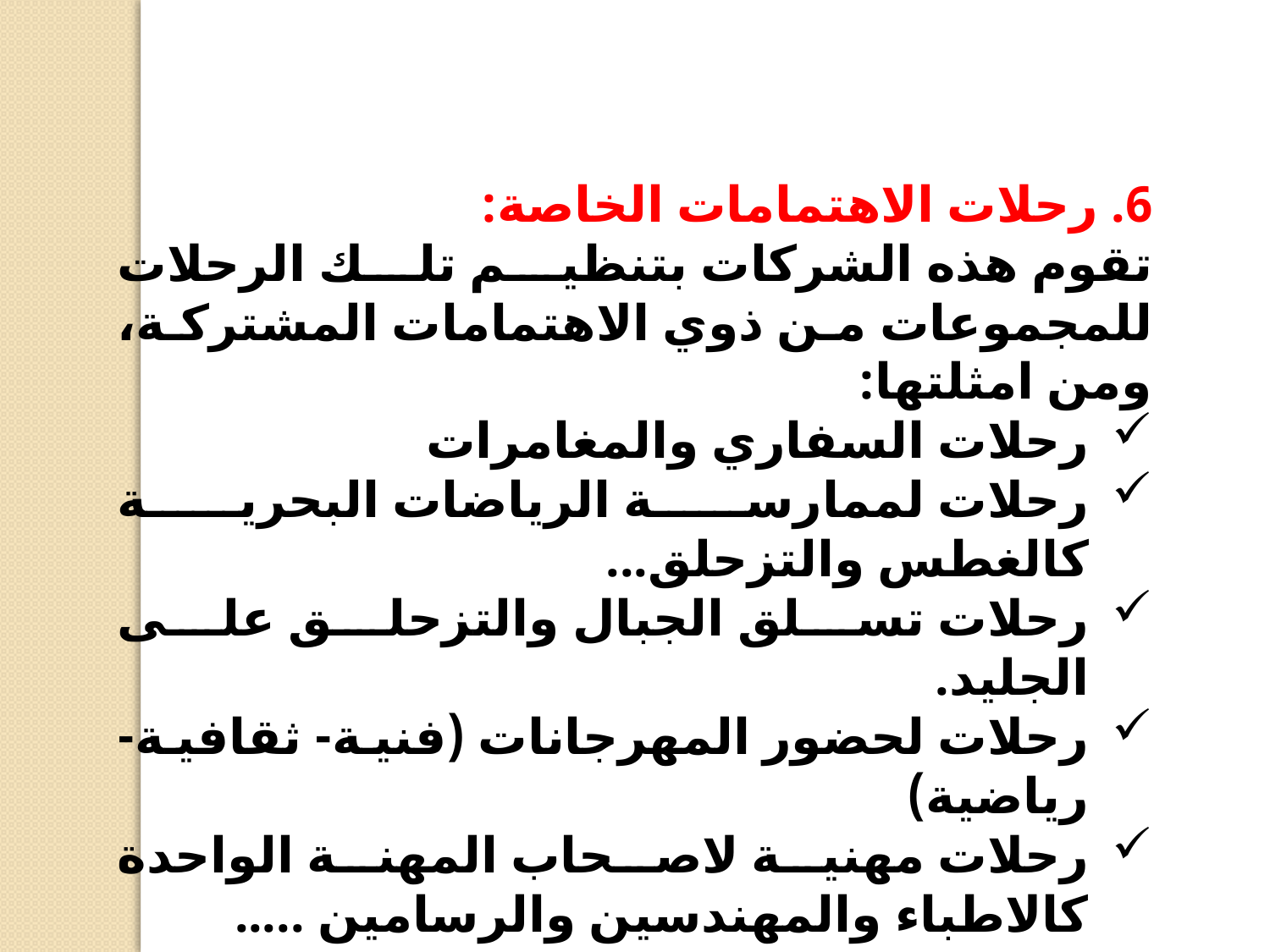

6. رحلات الاهتمامات الخاصة:
تقوم هذه الشركات بتنظيم تلك الرحلات للمجموعات من ذوي الاهتمامات المشتركة، ومن امثلتها:
رحلات السفاري والمغامرات
رحلات لممارسة الرياضات البحرية كالغطس والتزحلق...
رحلات تسلق الجبال والتزحلق على الجليد.
رحلات لحضور المهرجانات (فنية- ثقافية-رياضية)
رحلات مهنية لاصحاب المهنة الواحدة كالاطباء والمهندسين والرسامين .....